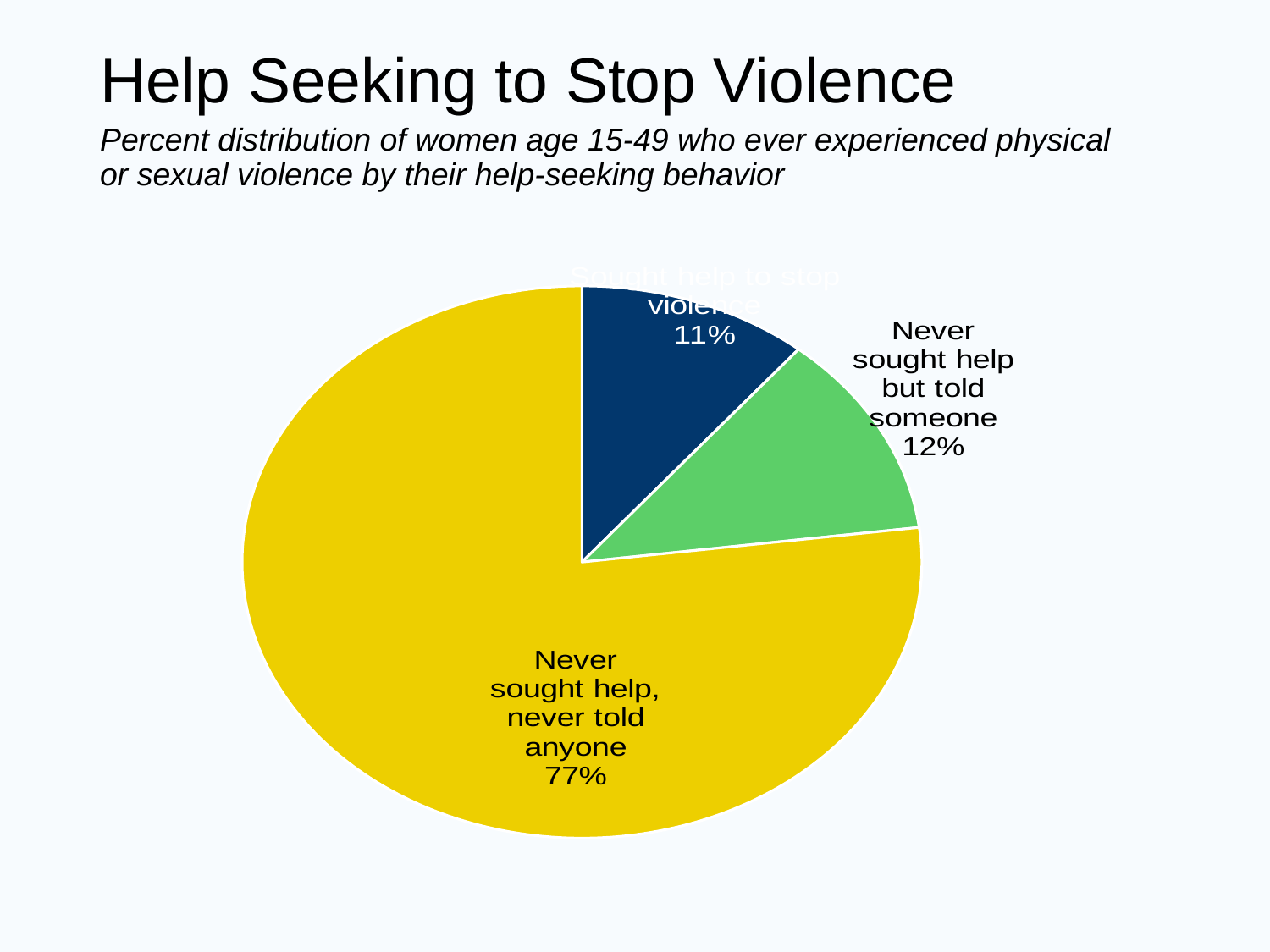

# Help Seeking to Stop Violence
Percent distribution of women age 15-49 who ever experienced physical or sexual violence by their help-seeking behavior

### Chart

| Category | Sales |
|---|---|
| Sought help to stop violence | 11.0 |
| Never sought help but told someone | 12.0 |
| Never sought help, never told anyone | 77.0 |